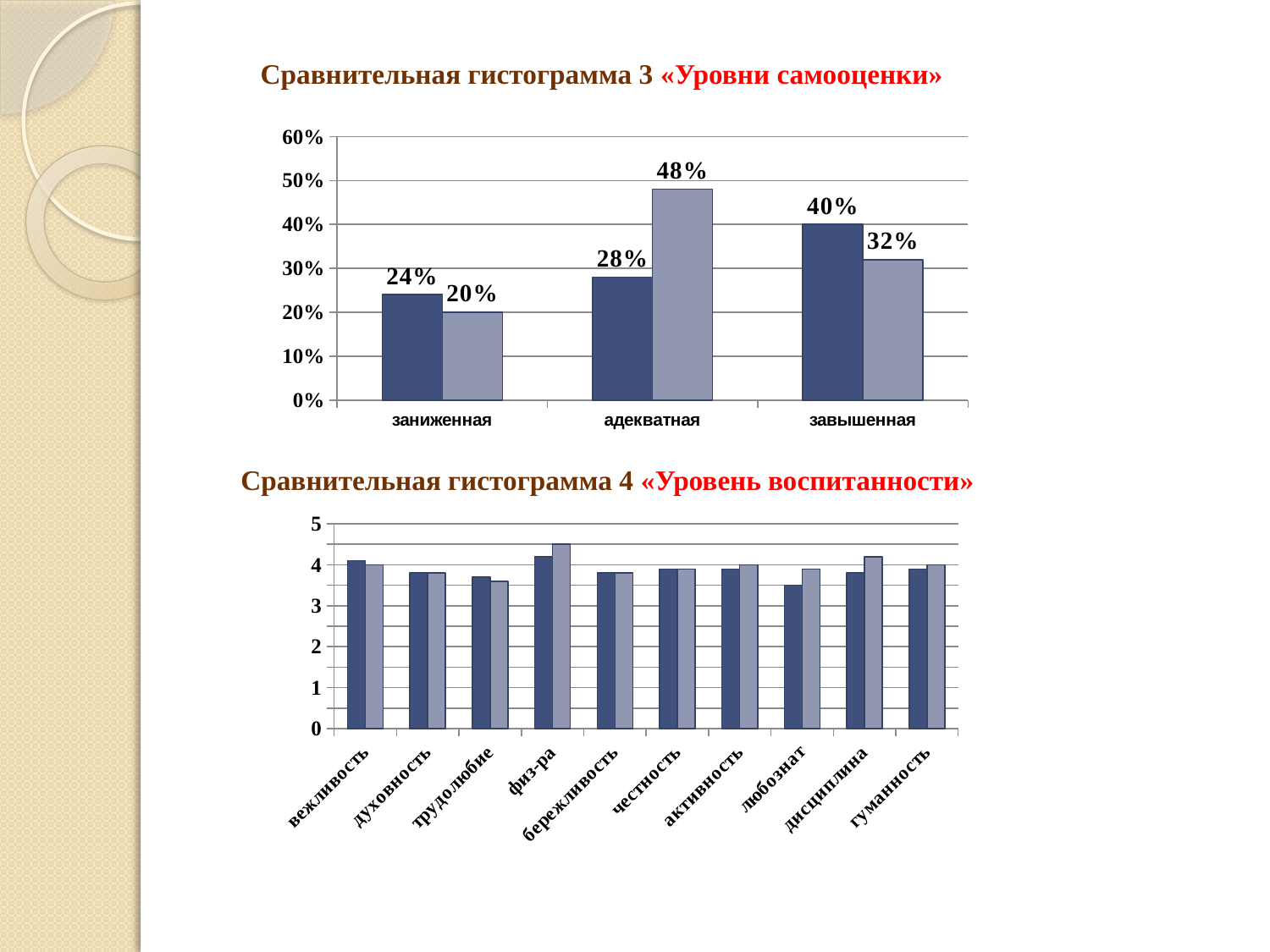

Сравнительная гистограмма 3 «Уровни самооценки»

### Chart

| Category |  |  |
|---|---|---|
| заниженная | 0.24000000000000016 | 0.2 |
| адекватная | 0.2800000000000001 | 0.4800000000000003 |
| завышенная | 0.4 | 0.3200000000000004 |
Сравнительная гистограмма 4 «Уровень воспитанности»

### Chart

| Category |  |  |
|---|---|---|
| вежливость | 4.1 | 4.0 |
| духовность | 3.8 | 3.8 |
| трудолюбие | 3.7 | 3.6 |
| физ-ра | 4.2 | 4.5 |
| бережливость | 3.8 | 3.8 |
| честность | 3.9 | 3.9 |
| активность | 3.9 | 4.0 |
| любознат | 3.5 | 3.9 |
| дисциплина | 3.8 | 4.2 |
| гуманность | 3.9 | 4.0 |